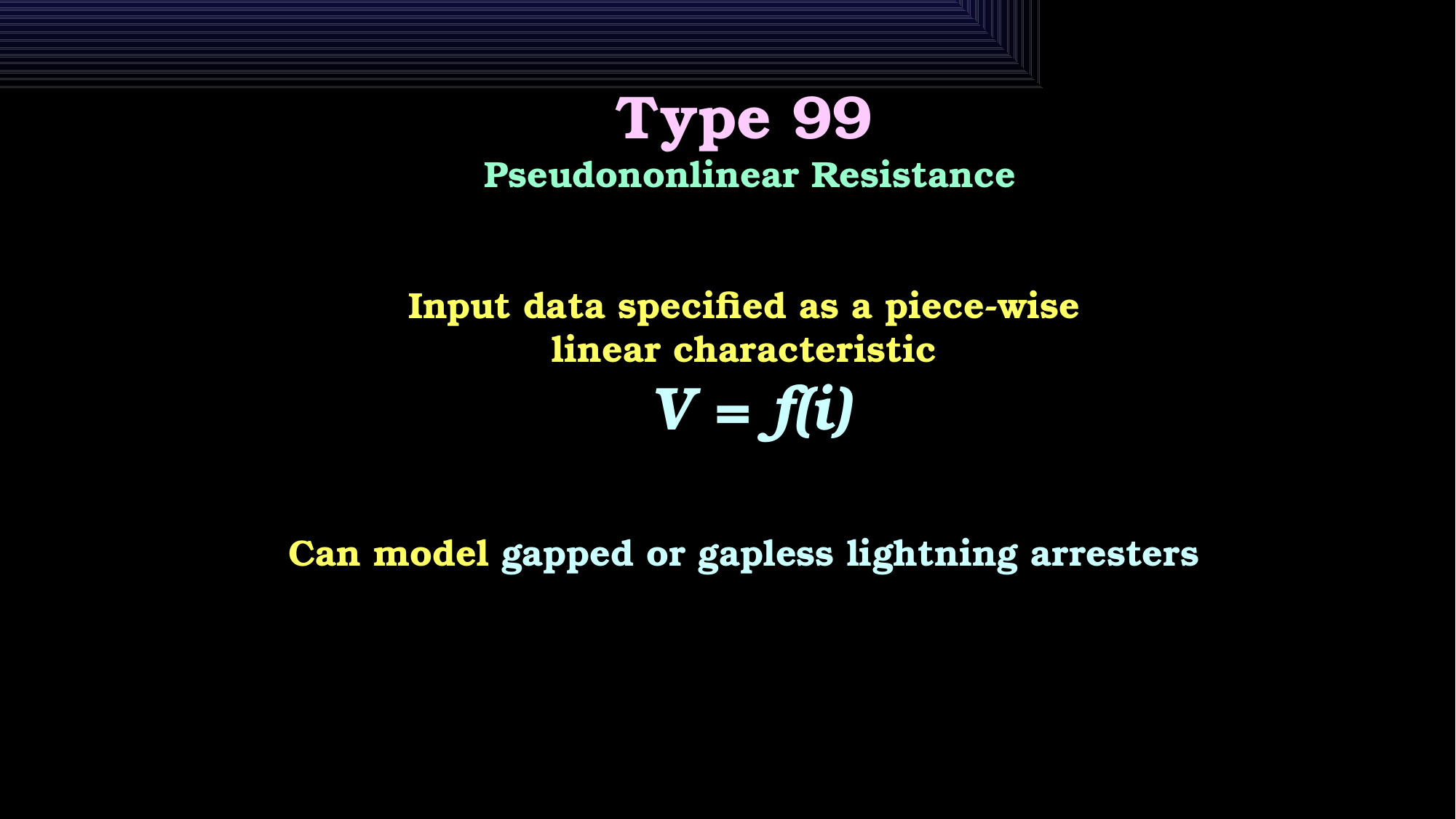

Type 99
Pseudononlinear Resistance

Input data specified as a piece-wise
linear characteristic
V = f(i)

Can model gapped or gapless lightning arresters